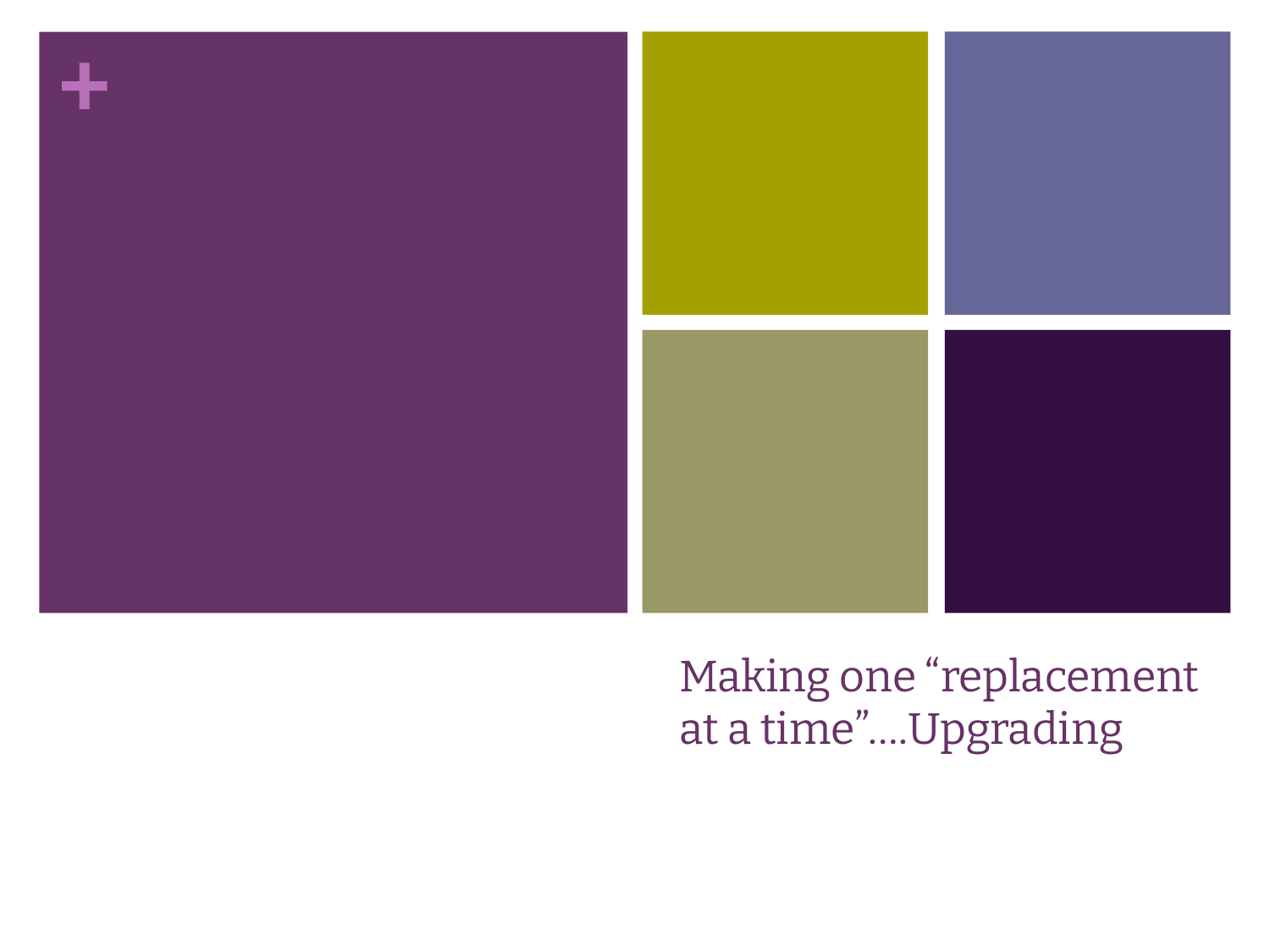

# Making one “replacement at a time”….Upgrading